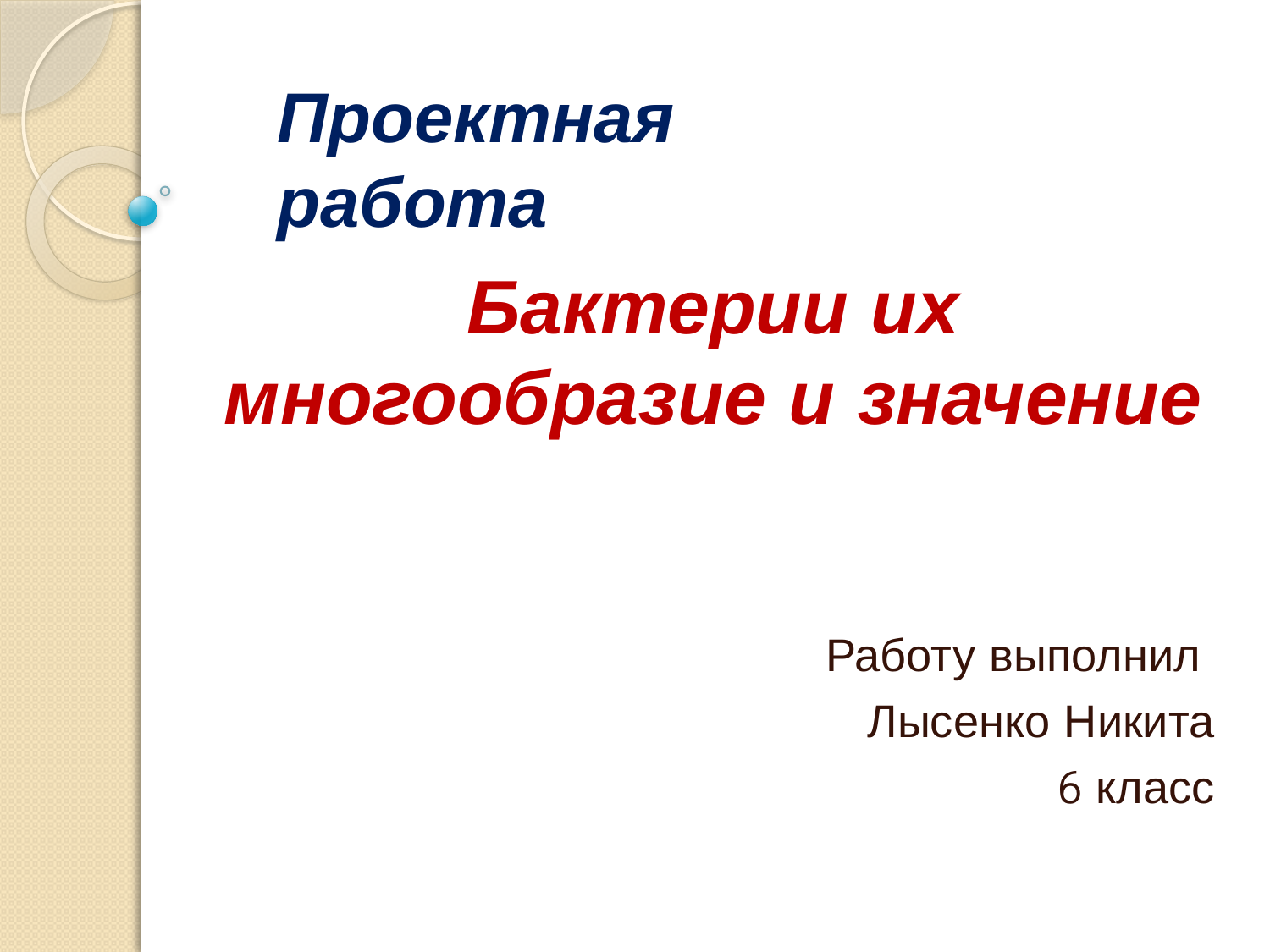

Проектная работа
# Бактерии их многообразие и значение
Работу выполнил
Лысенко Никита
6 класс